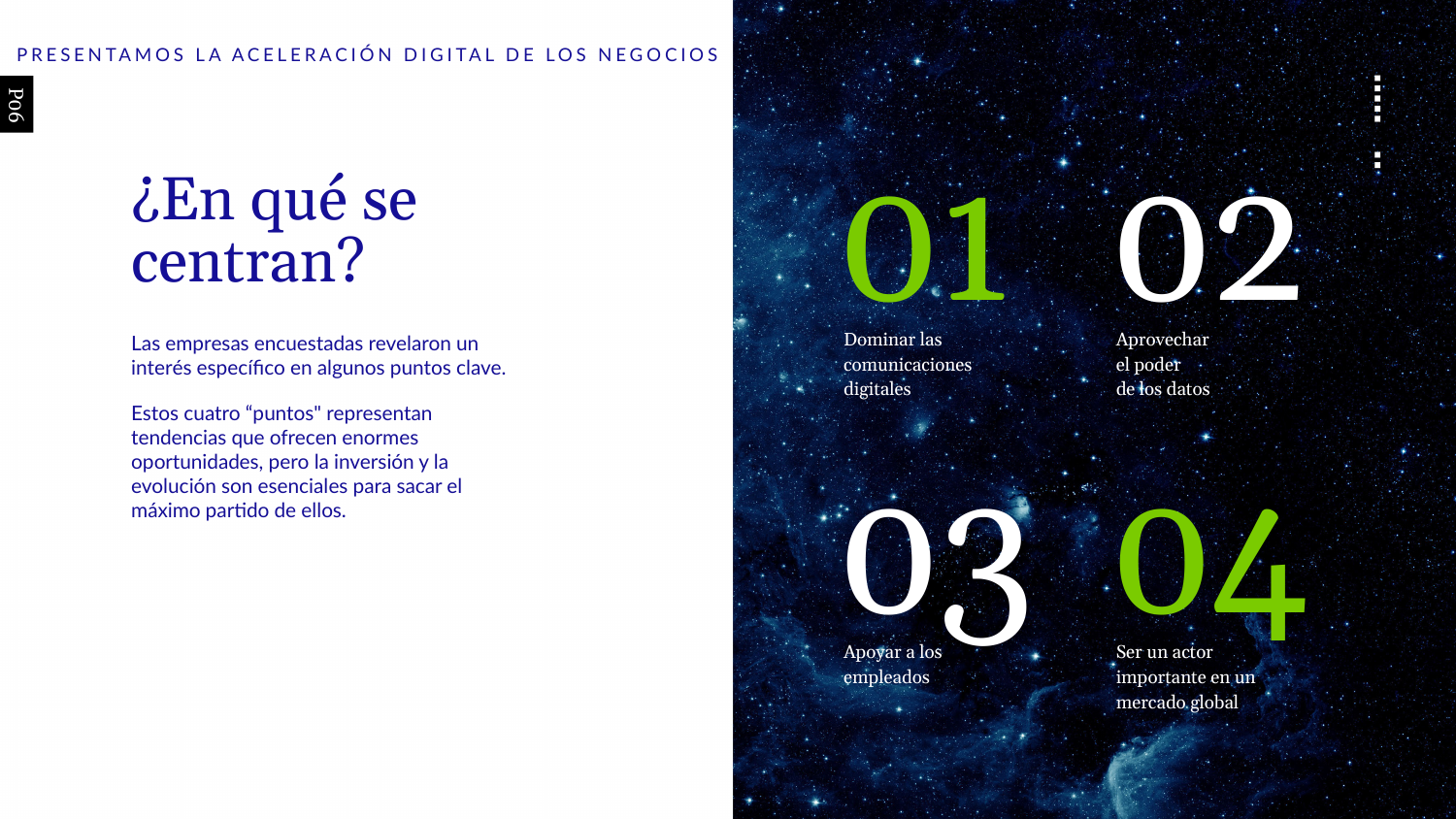

PRESENTAMOS La Aceleración digital de los negocios
P06
01
02
¿En qué se centran?
Las empresas encuestadas revelaron un interés específico en algunos puntos clave.
Estos cuatro “puntos" representan tendencias que ofrecen enormes oportunidades, pero la inversión y la evolución son esenciales para sacar el máximo partido de ellos.
Dominar las comunicaciones digitales
Aprovechar
el poder
de los datos
03
04
Apoyar a los empleados
Ser un actor importante en un mercado global